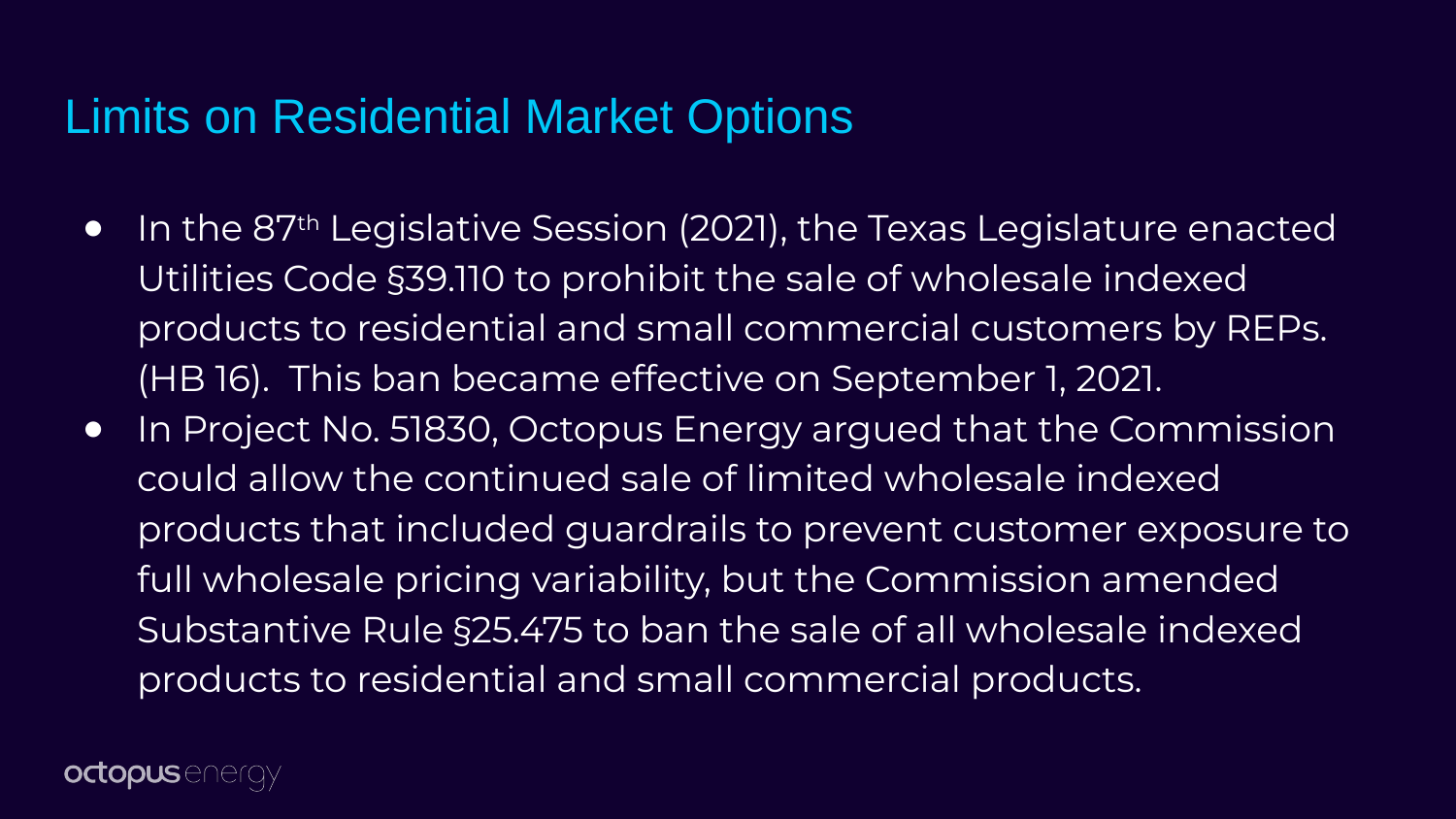

# Limits on Residential Market Options
In the 87th Legislative Session (2021), the Texas Legislature enacted Utilities Code §39.110 to prohibit the sale of wholesale indexed products to residential and small commercial customers by REPs. (HB 16).  This ban became effective on September 1, 2021.
In Project No. 51830, Octopus Energy argued that the Commission could allow the continued sale of limited wholesale indexed products that included guardrails to prevent customer exposure to full wholesale pricing variability, but the Commission amended Substantive Rule §25.475 to ban the sale of all wholesale indexed products to residential and small commercial products.